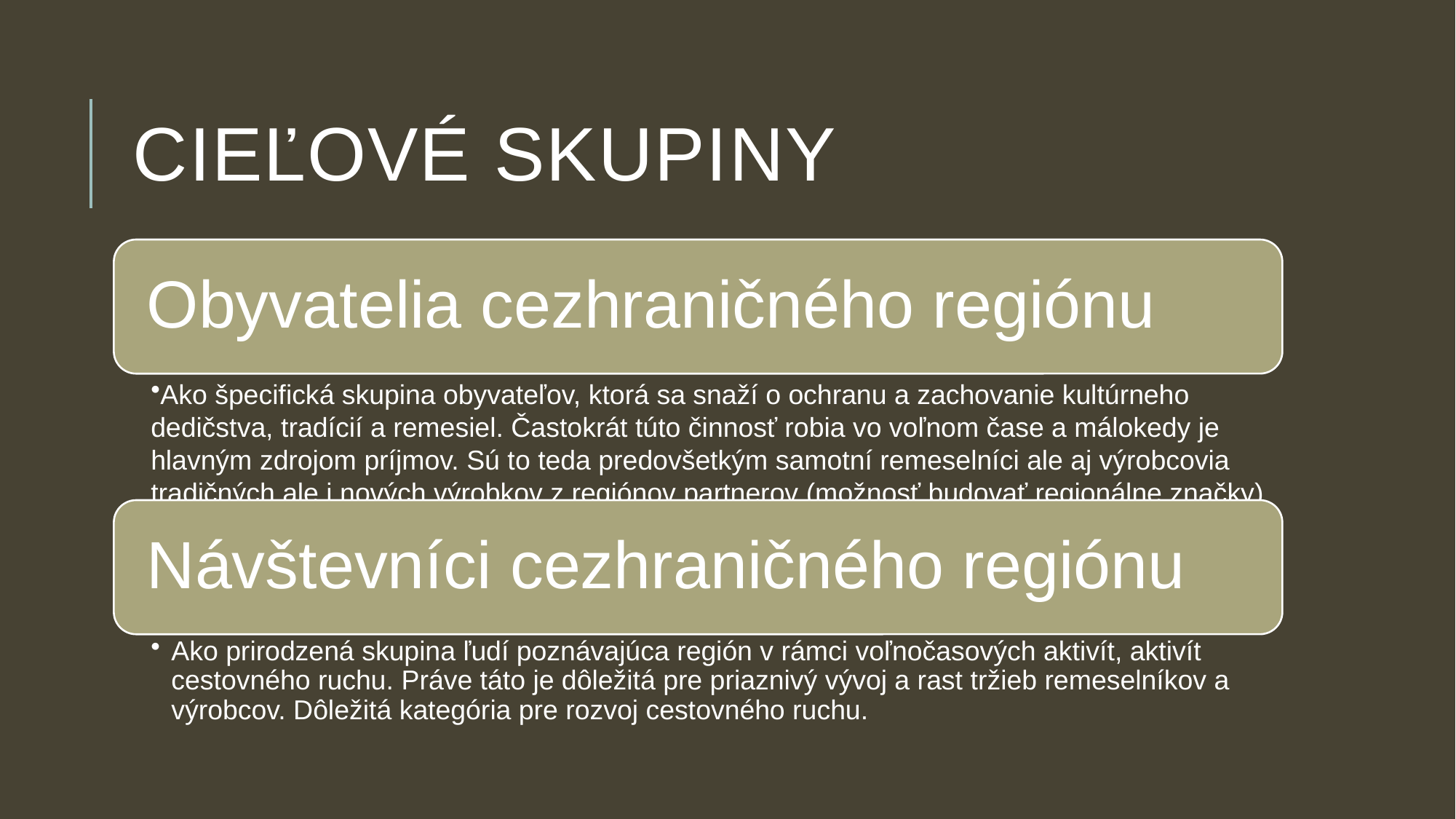

# Cieľové skupiny
Obyvatelia cezhraničného regiónu
Ako špecifická skupina obyvateľov, ktorá sa snaží o ochranu a zachovanie kultúrneho dedičstva, tradícií a remesiel. Častokrát túto činnosť robia vo voľnom čase a málokedy je hlavným zdrojom príjmov. Sú to teda predovšetkým samotní remeselníci ale aj výrobcovia tradičných ale i nových výrobkov z regiónov partnerov (možnosť budovať regionálne značky)
Návštevníci cezhraničného regiónu
Ako prirodzená skupina ľudí poznávajúca región v rámci voľnočasových aktivít, aktivít cestovného ruchu. Práve táto je dôležitá pre priaznivý vývoj a rast tržieb remeselníkov a výrobcov. Dôležitá kategória pre rozvoj cestovného ruchu.